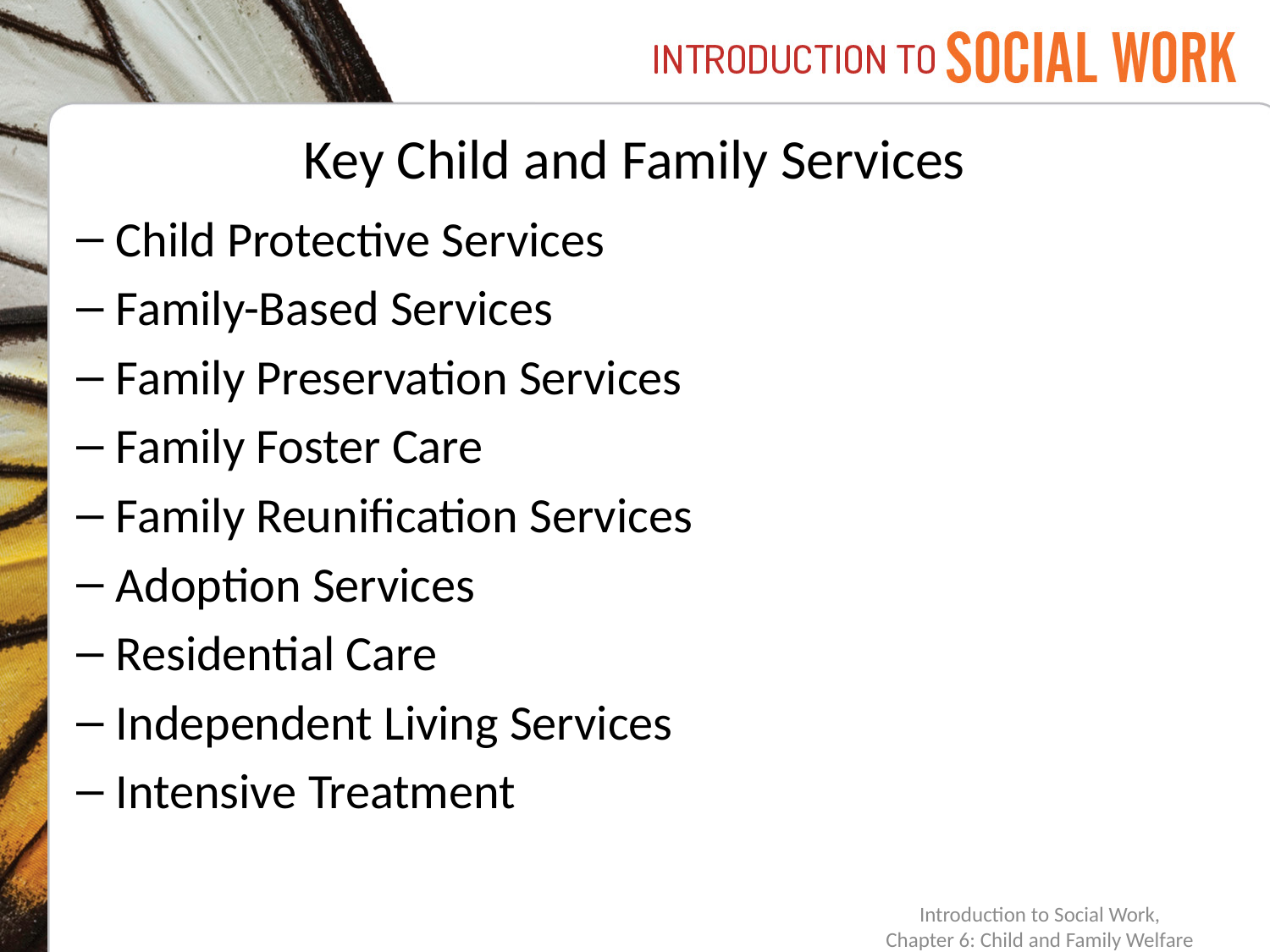

# Key Child and Family Services
Child Protective Services
Family-Based Services
Family Preservation Services
Family Foster Care
Family Reunification Services
Adoption Services
Residential Care
Independent Living Services
Intensive Treatment
Introduction to Social Work,
Chapter 6: Child and Family Welfare